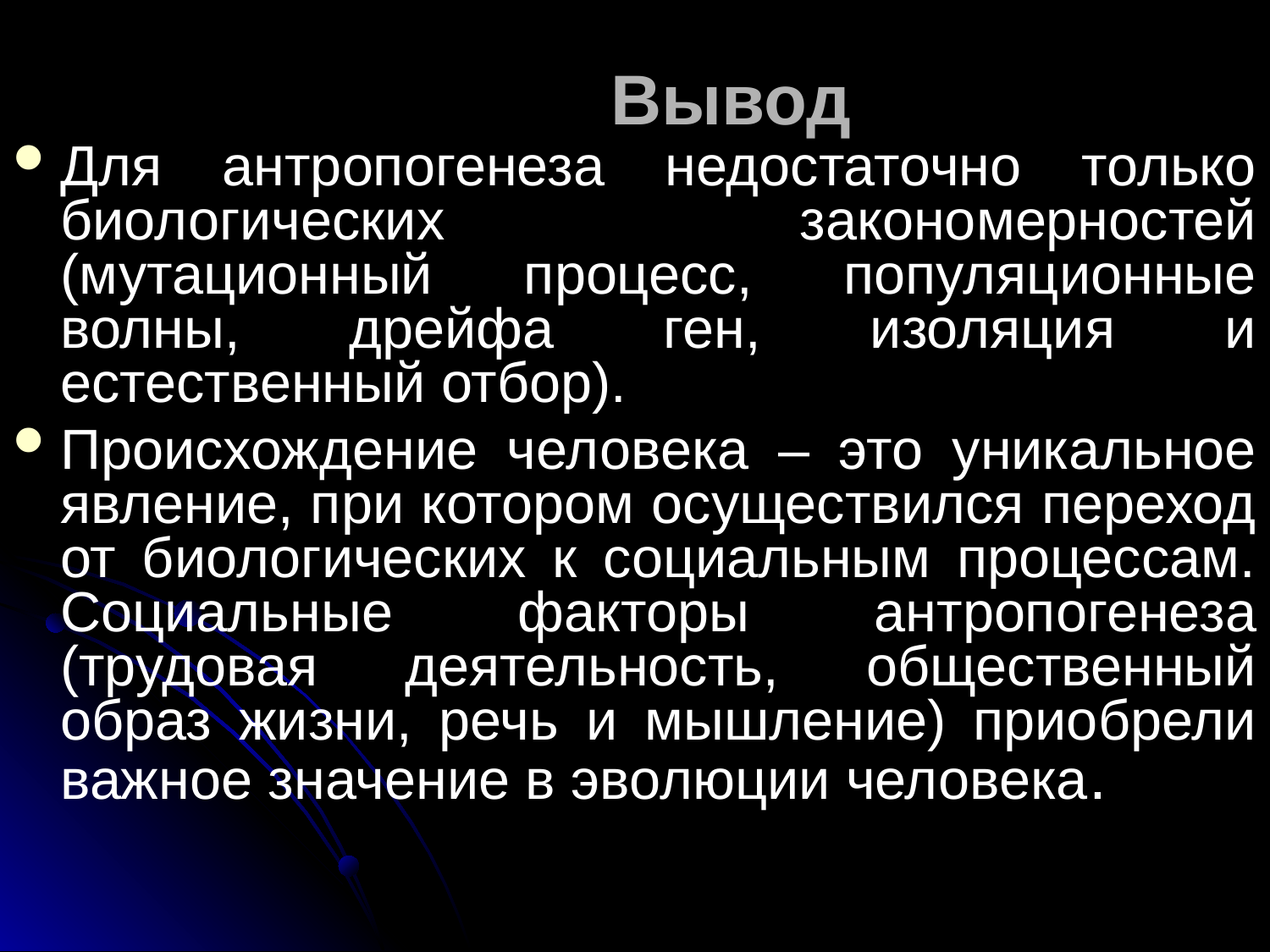

Вывод
Для антропогенеза недостаточно только биологических закономерностей (мутационный процесс, популяционные волны, дрейфа ген, изоляция и естественный отбор).
Происхождение человека – это уникальное явление, при котором осуществился переход от биологических к социальным процессам. Социальные факторы антропогенеза (трудовая деятельность, общественный образ жизни, речь и мышление) приобрели важное значение в эволюции человека.